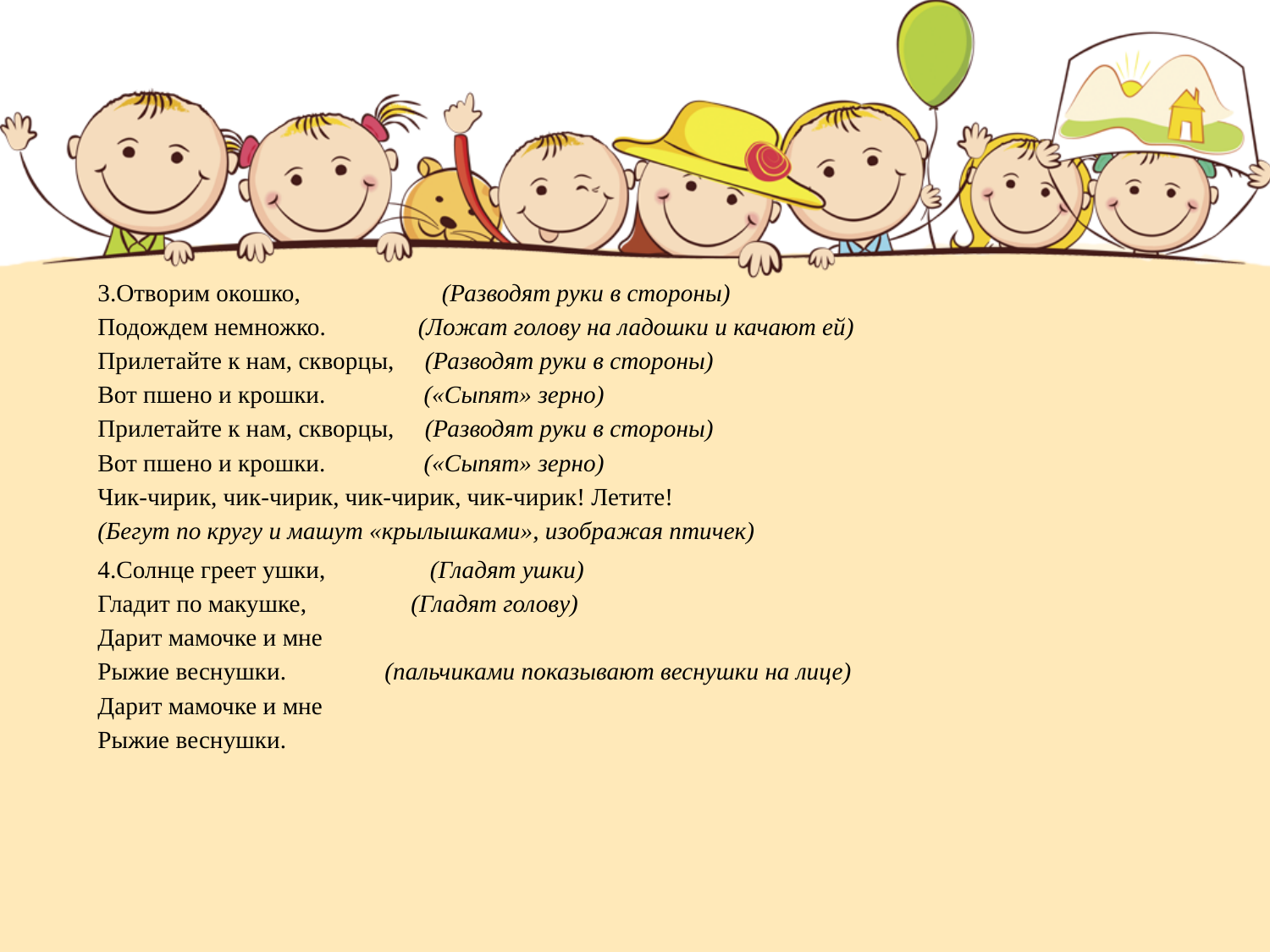

3.Отворим окошко,                       (Разводят руки в стороны)
Подождем немножко.               (Ложат голову на ладошки и качают ей)
Прилетайте к нам, скворцы,     (Разводят руки в стороны)
Вот пшено и крошки.                («Сыпят» зерно)
Прилетайте к нам, скворцы,     (Разводят руки в стороны)
Вот пшено и крошки.                («Сыпят» зерно)
Чик-чирик, чик-чирик, чик-чирик, чик-чирик! Летите!
(Бегут по кругу и машут «крылышками», изображая птичек)
4.Солнце греет ушки,                 (Гладят ушки)
Гладит по макушке,                 (Гладят голову)
Дарит мамочке и мне
Рыжие веснушки.                (пальчиками показывают веснушки на лице)
Дарит мамочке и мне
Рыжие веснушки.